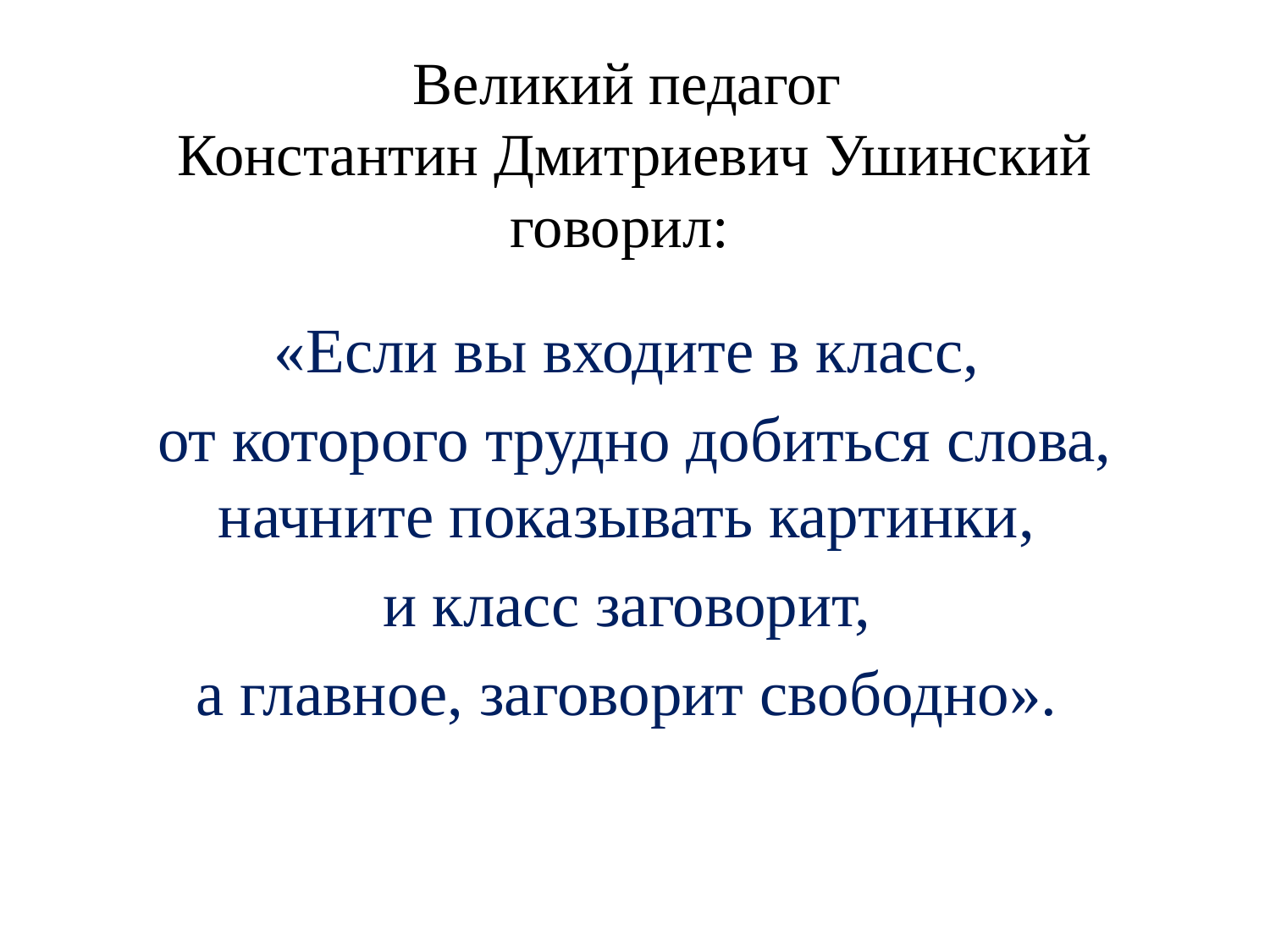

# Великий педагог Константин Дмитриевич Ушинский говорил:

«Если вы входите в класс,
от которого трудно добиться слова, начните показывать картинки,
и класс заговорит,
а главное, заговорит свободно».